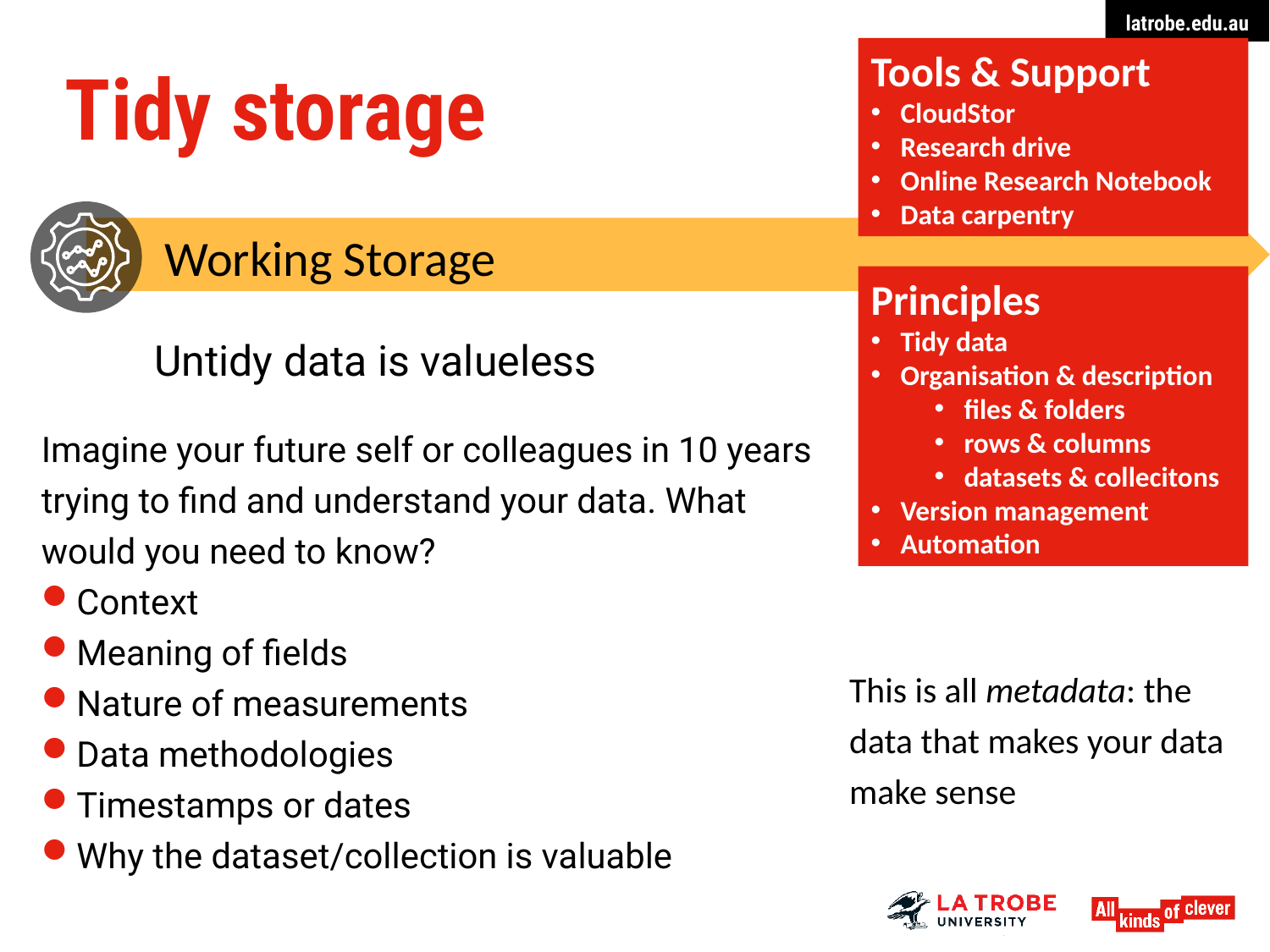

Tools & Support
CloudStor
Research drive
Online Research Notebook
Data carpentry
# Tidy storage

Working Storage
Principles
Tidy data
Organisation & description
files & folders
rows & columns
datasets & collecitons
Version management
Automation
Untidy data is valueless
Imagine your future self or colleagues in 10 years trying to find and understand your data. What would you need to know?
Context
Meaning of fields
Nature of measurements
Data methodologies
Timestamps or dates
Why the dataset/collection is valuable
This is all metadata: the data that makes your data make sense